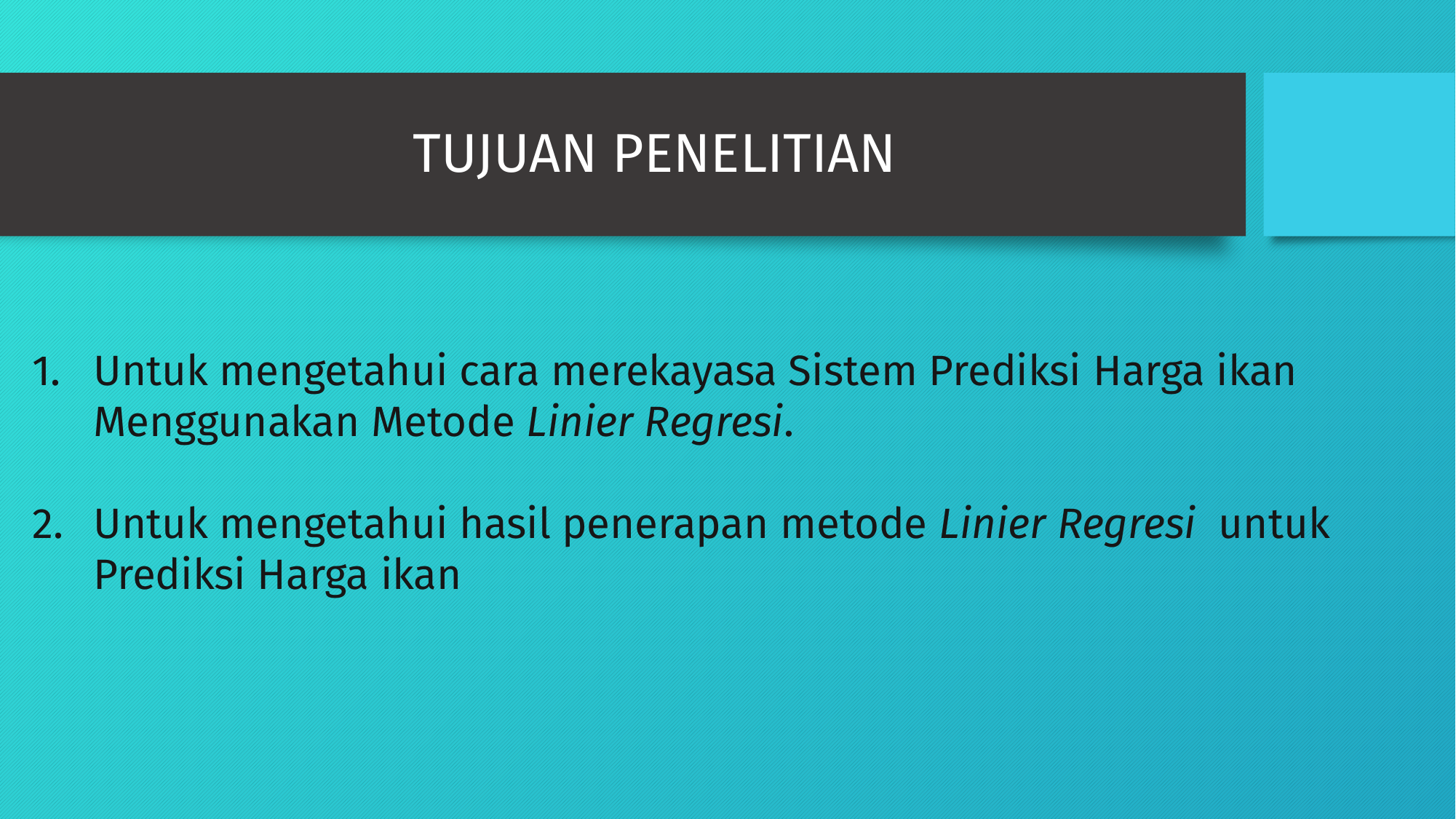

# TUJUAN PENELITIAN
Untuk mengetahui cara merekayasa Sistem Prediksi Harga ikan Menggunakan Metode Linier Regresi.

Untuk mengetahui hasil penerapan metode Linier Regresi  untuk  Prediksi Harga ikan